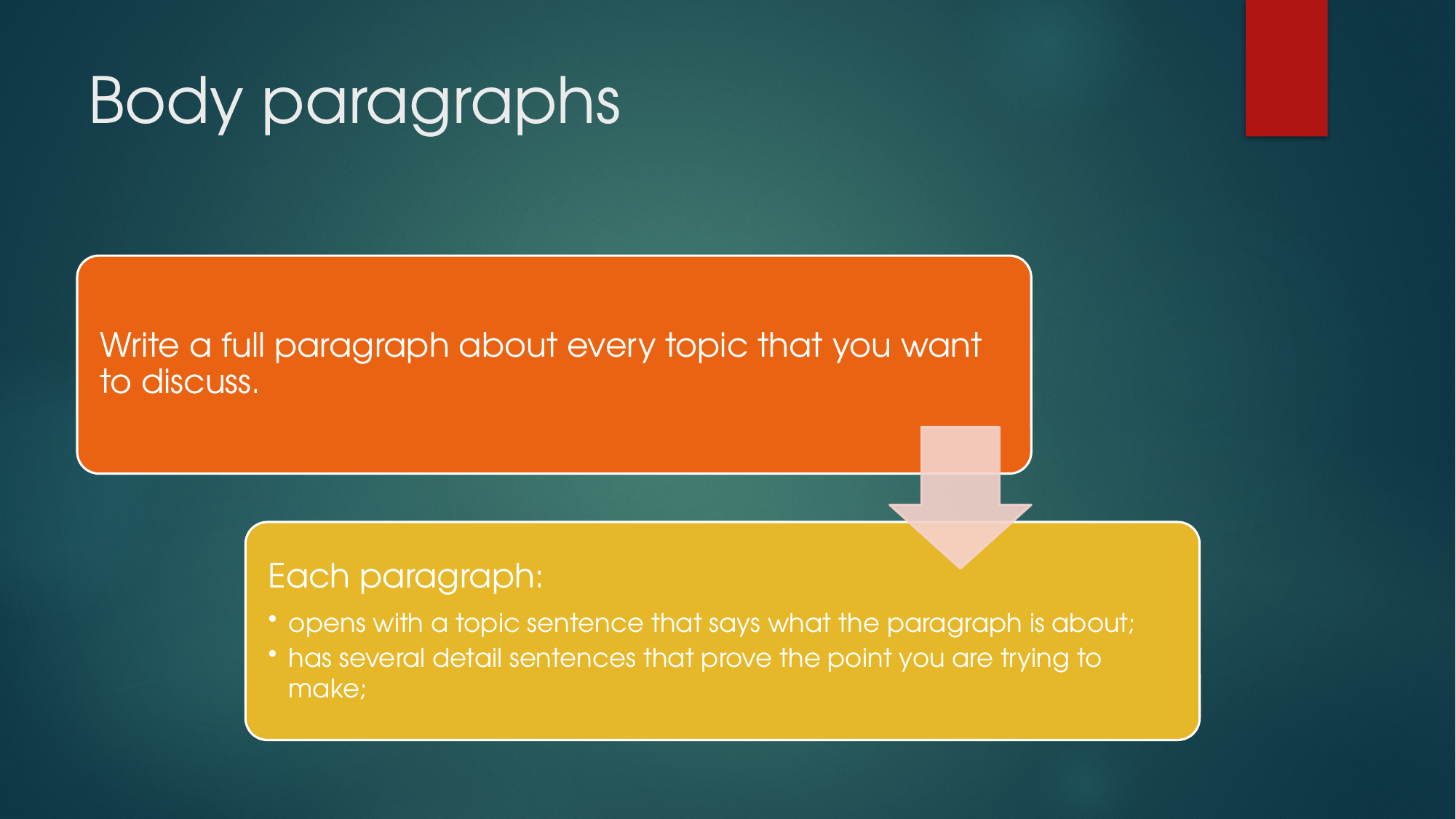

# Body paragraphs
Write a full paragraph about every topic that you want to discuss.
Each paragraph:
opens with a topic sentence that says what the paragraph is about;
has several detail sentences that prove the point you are trying to make;